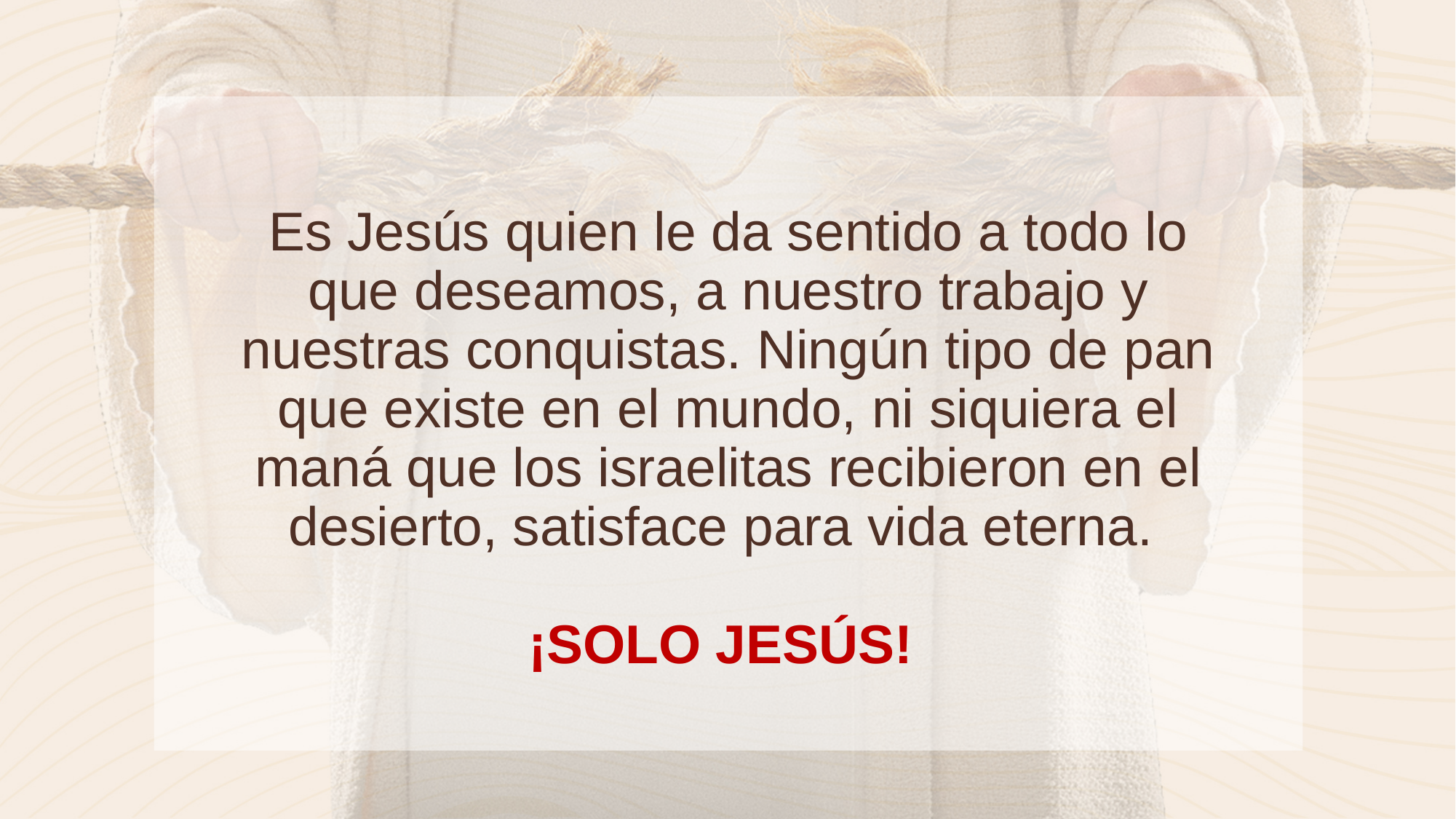

Es Jesús quien le da sentido a todo lo que deseamos, a nuestro trabajo y nuestras conquistas. Ningún tipo de pan que existe en el mundo, ni siquiera el maná que los israelitas recibieron en el desierto, satisface para vida eterna.

¡SOLO JESÚS!